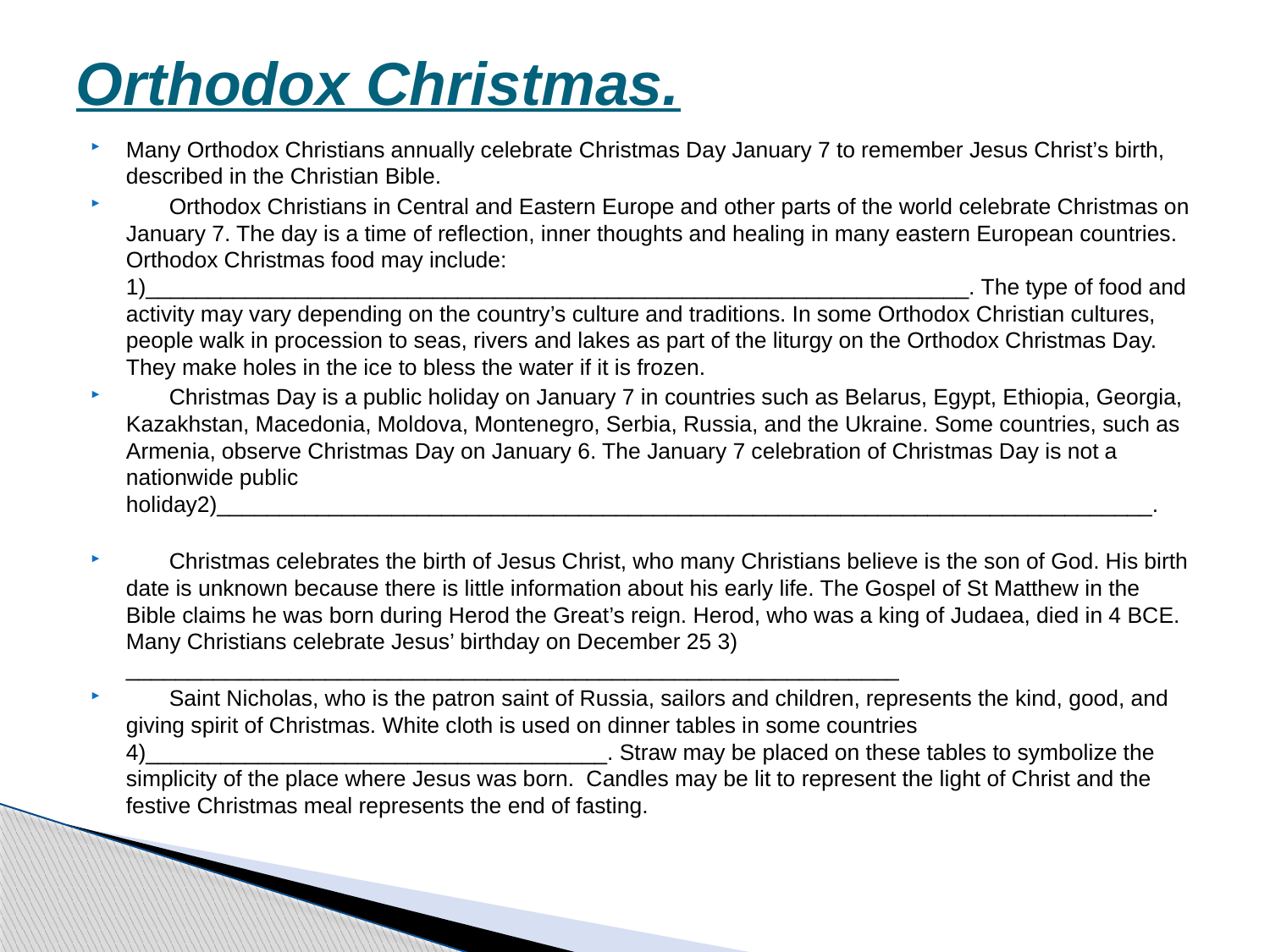

# Orthodox Christmas.
Many Orthodox Christians annually celebrate Christmas Day January 7 to remember Jesus Christ’s birth, described in the Christian Bible.
       Orthodox Christians in Central and Eastern Europe and other parts of the world celebrate Christmas on January 7. The day is a time of reflection, inner thoughts and healing in many eastern European countries.  Orthodox Christmas food may include: 1)__________________________________________________________________. The type of food and activity may vary depending on the country’s culture and traditions. In some Orthodox Christian cultures, people walk in procession to seas, rivers and lakes as part of the liturgy on the Orthodox Christmas Day. They make holes in the ice to bless the water if it is frozen.
       Christmas Day is a public holiday on January 7 in countries such as Belarus, Egypt, Ethiopia, Georgia, Kazakhstan, Macedonia, Moldova, Montenegro, Serbia, Russia, and the Ukraine. Some countries, such as Armenia, observe Christmas Day on January 6. The January 7 celebration of Christmas Day is not a nationwide public holiday2)___________________________________________________________________________.
       Christmas celebrates the birth of Jesus Christ, who many Christians believe is the son of God. His birth date is unknown because there is little information about his early life. The Gospel of St Matthew in the Bible claims he was born during Herod the Great’s reign. Herod, who was a king of Judaea, died in 4 BCE. Many Christians celebrate Jesus’ birthday on December 25 3) ______________________________________________________________
       Saint Nicholas, who is the patron saint of Russia, sailors and children, represents the kind, good, and giving spirit of Christmas. White cloth is used on dinner tables in some countries 4)_____________________________________. Straw may be placed on these tables to symbolize the simplicity of the place where Jesus was born.  Candles may be lit to represent the light of Christ and the festive Christmas meal represents the end of fasting.